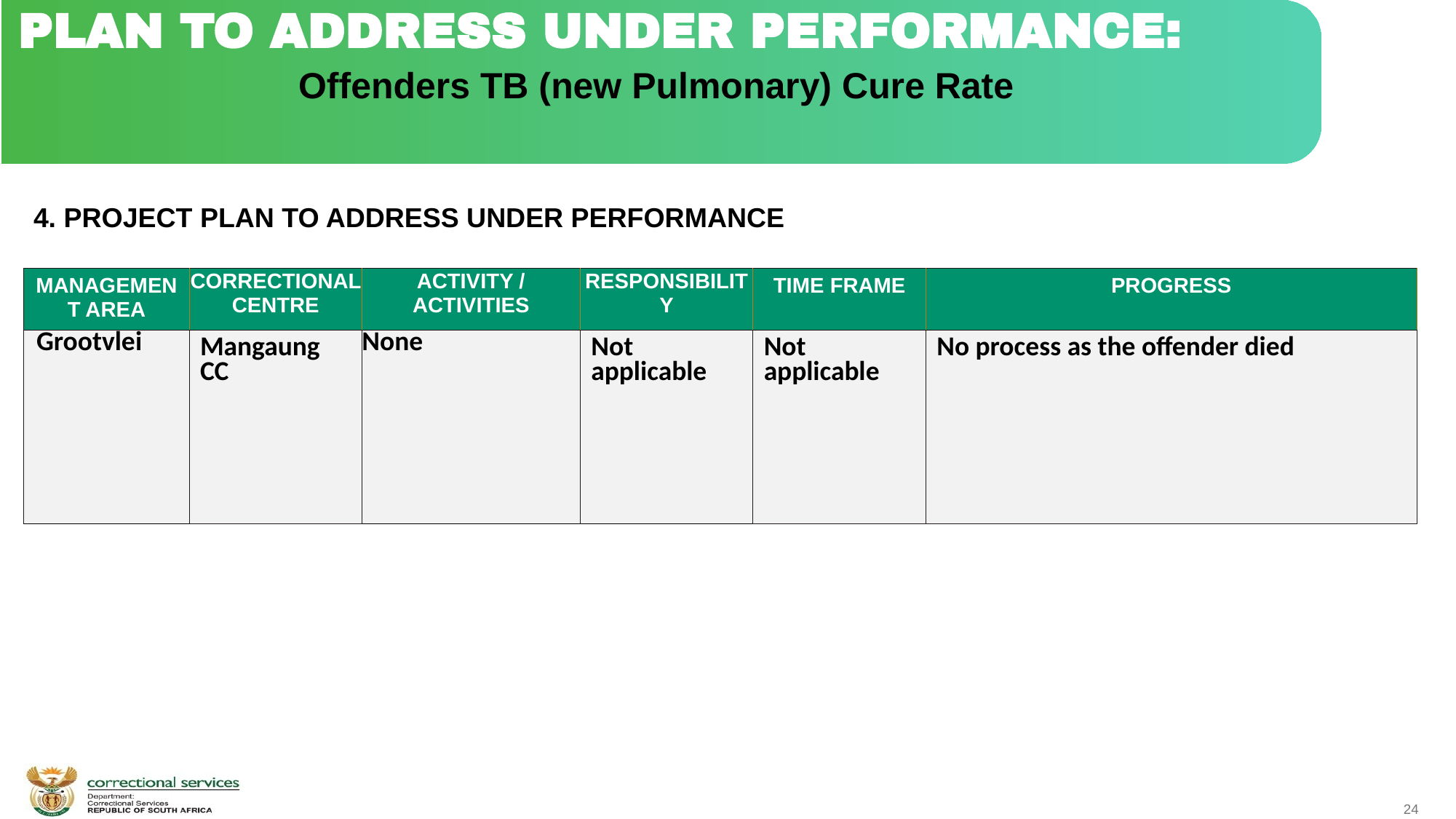

PLAN TO ADDRESS UNDER PERFORMANCE:
Offenders TB (new Pulmonary) Cure Rate

     4. PROJECT PLAN TO ADDRESS UNDER PERFORMANCE
| MANAGEMENT AREA | CORRECTIONAL CENTRE | ACTIVITY / ACTIVITIES | RESPONSIBILITY | TIME FRAME | PROGRESS |
| --- | --- | --- | --- | --- | --- |
| Grootvlei | Mangaung CC | None | Not applicable | Not applicable | No process as the offender died |